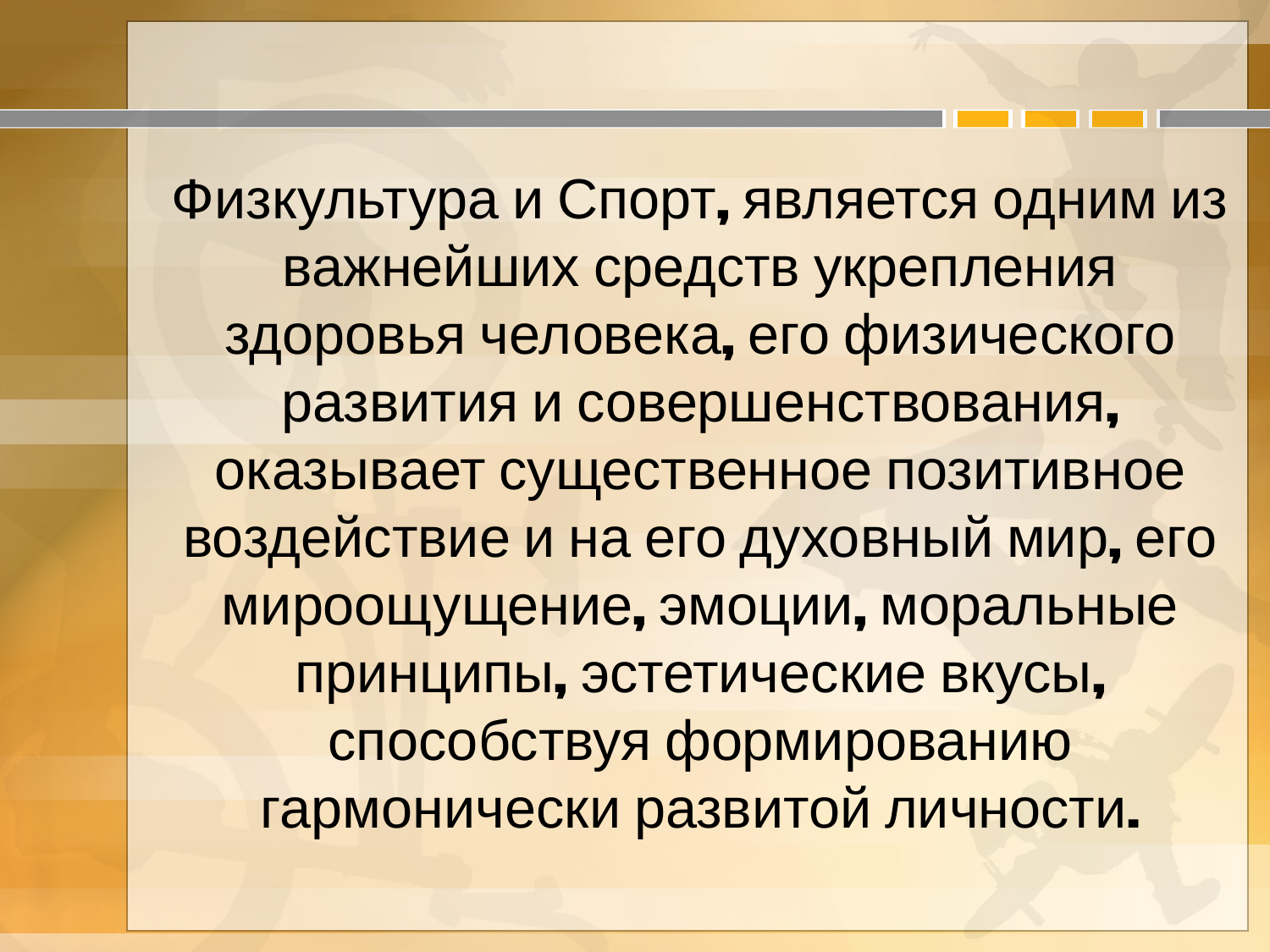

# Физкультура и Спорт, является одним из важнейших средств укрепления здоровья человека, его физического развития и совершенствования, оказывает существенное позитивное воздействие и на его духовный мир, его мироощущение, эмоции, моральные принципы, эстетические вкусы, способствуя формированию гармонически развитой личности.